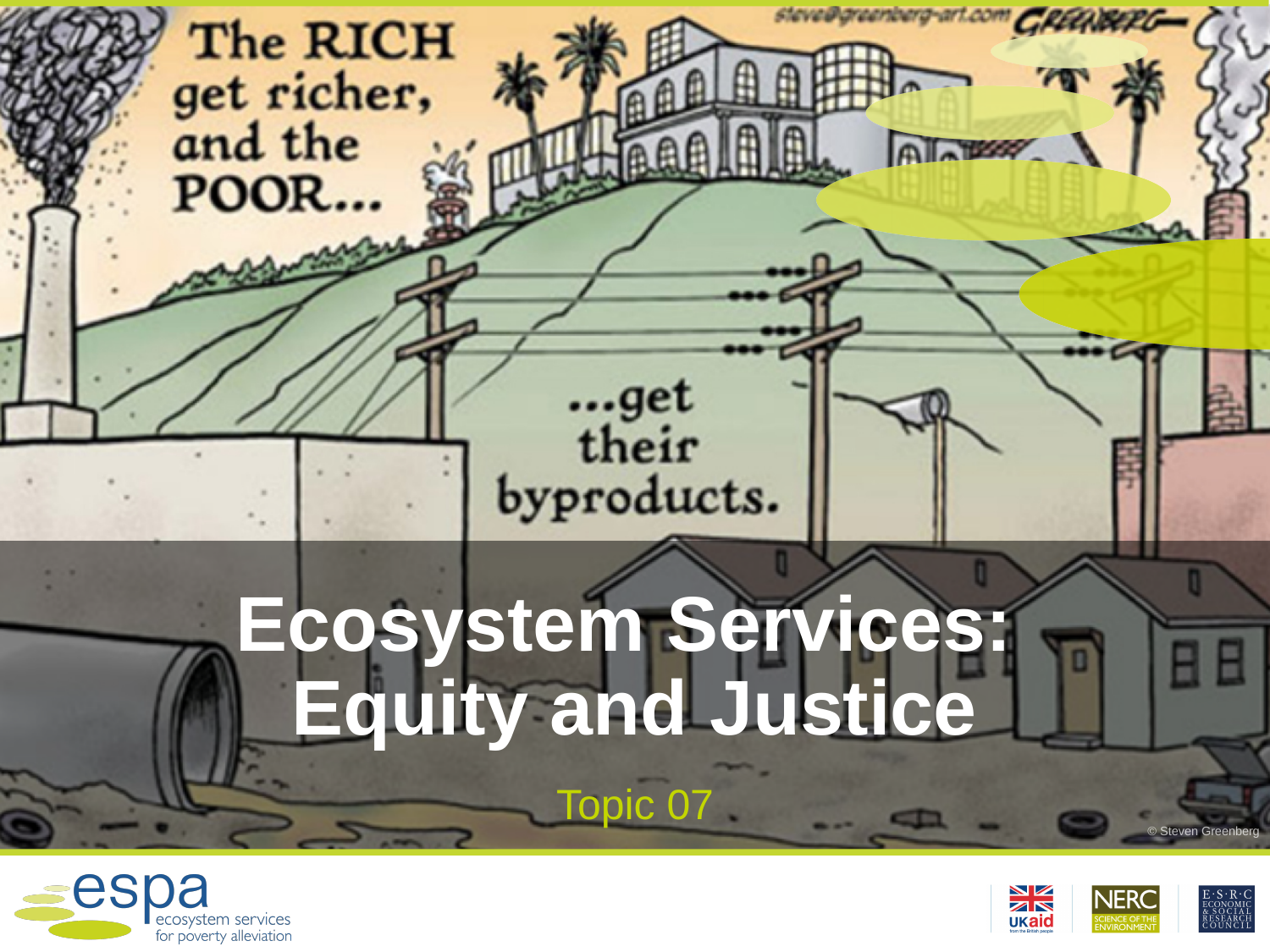

# Ecosystem Services: Equity and Justice
Topic 07
© Steven Greenberg